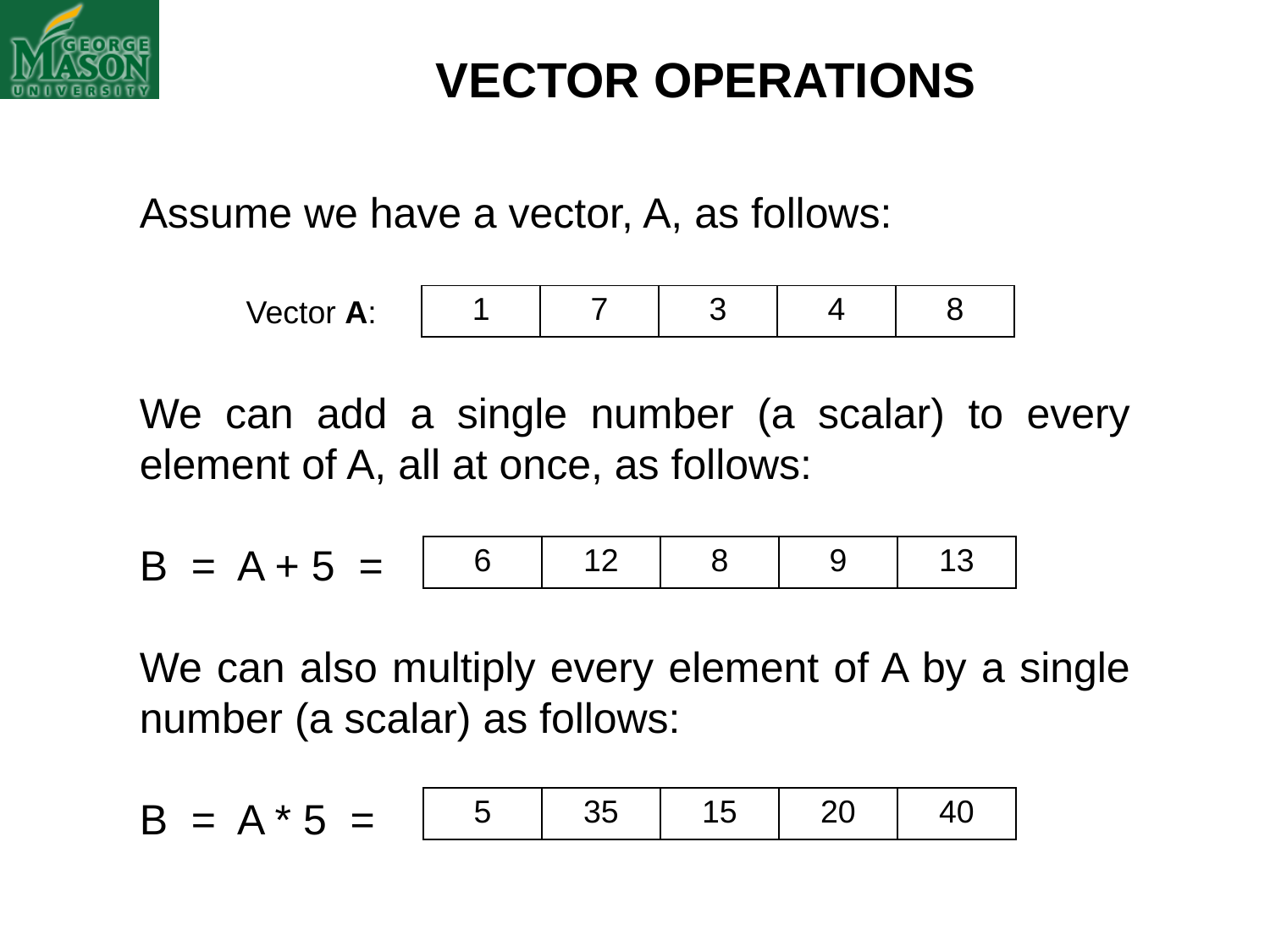

VECTOR OPERATIONS
Assume we have a vector, A, as follows:
Vector A:
| 1 | 7 | 3 | 4 | 8 |
| --- | --- | --- | --- | --- |
We can add a single number (a scalar) to every element of A, all at once, as follows:

B  =  A + 5  =

We can also multiply every element of A by a single number (a scalar) as follows:

B  =  A * 5  =
| 6 | 12 | 8 | 9 | 13 |
| --- | --- | --- | --- | --- |
| 5 | 35 | 15 | 20 | 40 |
| --- | --- | --- | --- | --- |